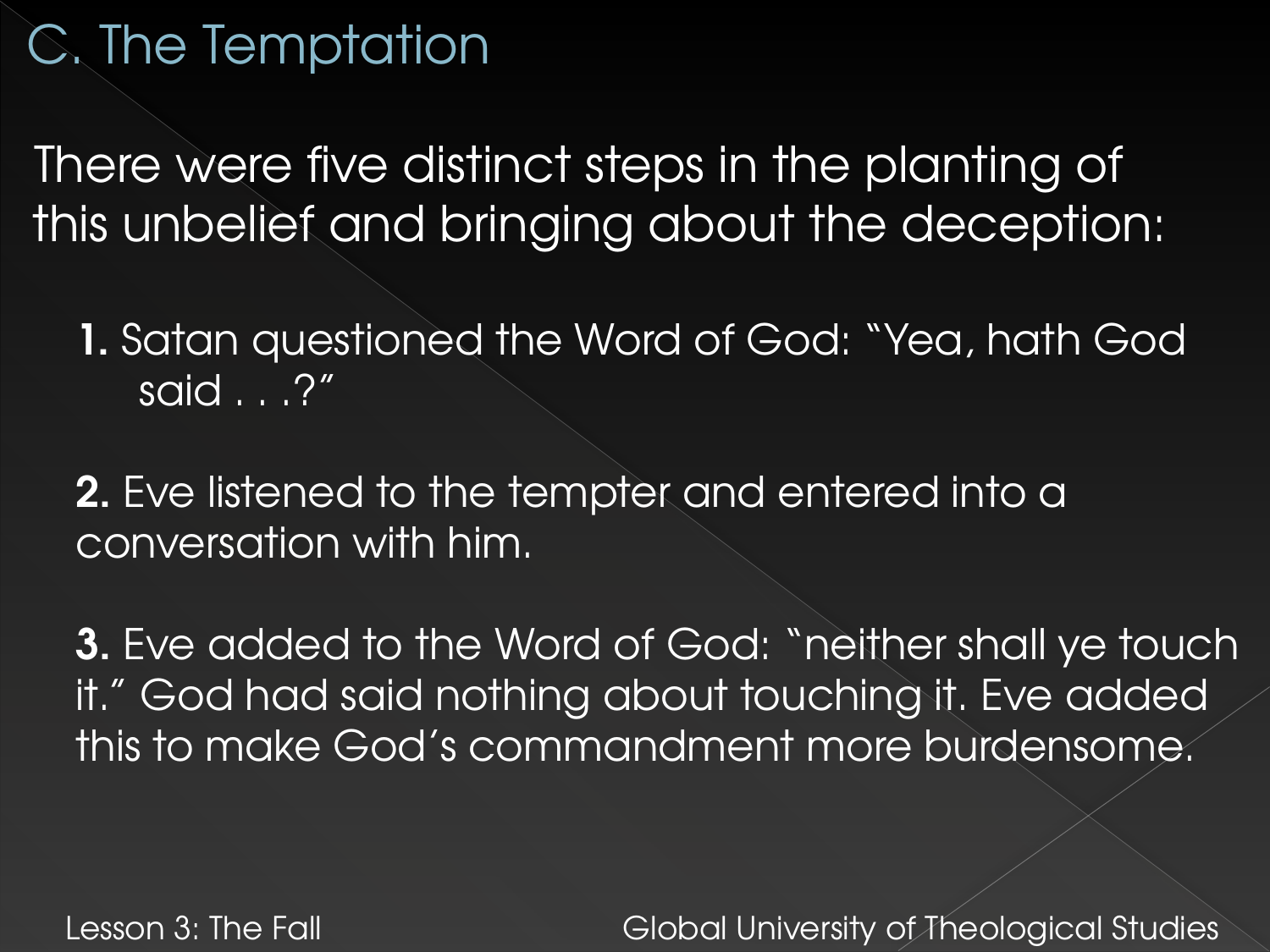

# C. The Temptation
    There were five distinct steps in the planting of this unbelief and bringing about the deception:
1. Satan questioned the Word of God: “Yea, hath God said . . .?”

2. Eve listened to the tempter and entered into a conversation with him.

3. Eve added to the Word of God: “neither shall ye touch it.” God had said nothing about touching it. Eve added this to make God’s commandment more burdensome.
Lesson 3: The Fall                                  Global University of Theological Studies